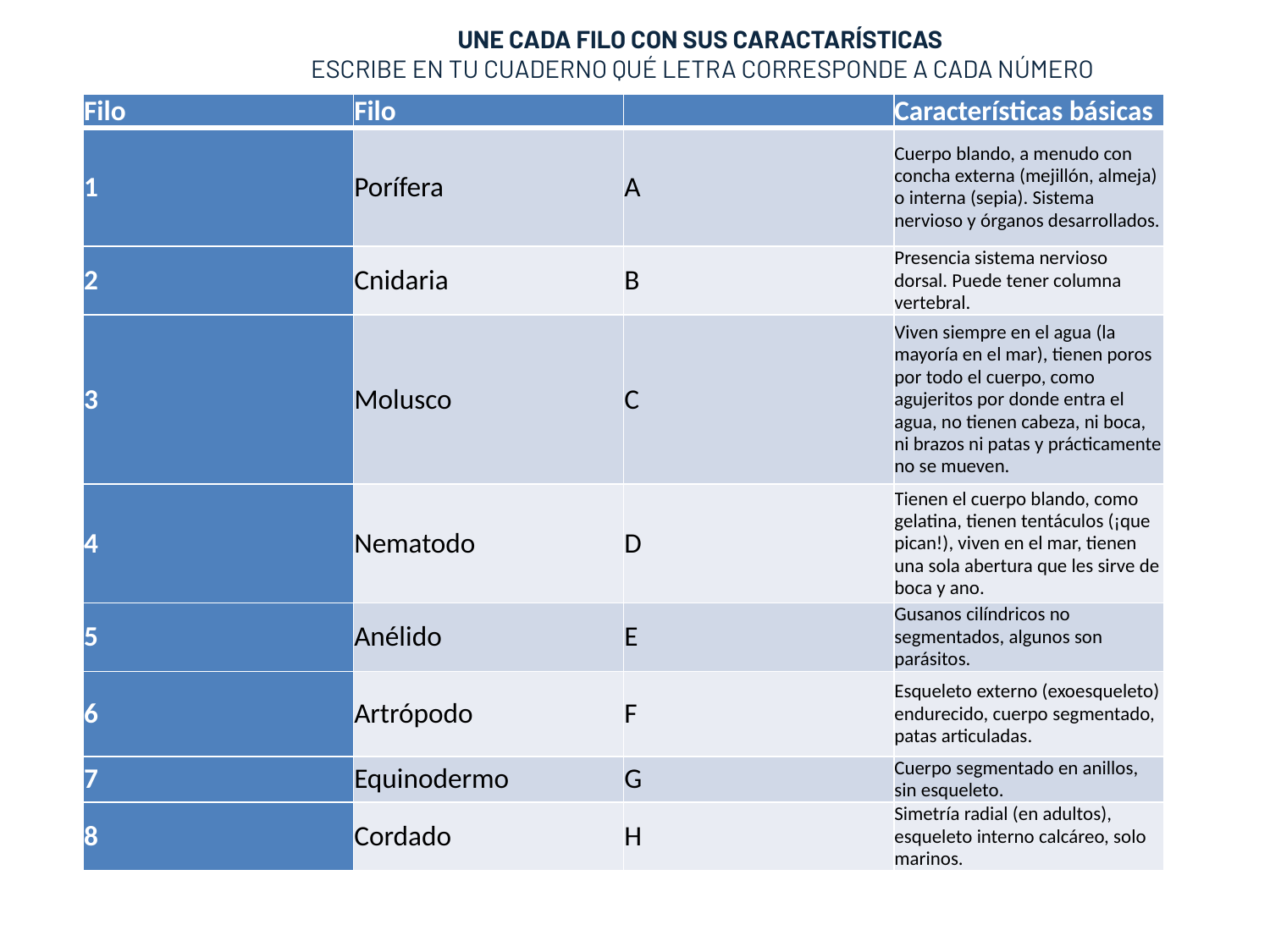

UNE CADA FILO CON SUS CARACTARÍSTICAS
ESCRIBE EN TU CUADERNO QUÉ LETRA CORRESPONDE A CADA NÚMERO
| Filo | Filo |  | Características básicas |
| --- | --- | --- | --- |
| 1 | Porífera | A | Cuerpo blando, a menudo con concha externa (mejillón, almeja) o interna (sepia). Sistema nervioso y órganos desarrollados. |
| 2 | Cnidaria | B | Presencia sistema nervioso dorsal. Puede tener columna vertebral. |
| 3 | Molusco | C | Viven siempre en el agua (la mayoría en el mar), tienen poros por todo el cuerpo, como agujeritos por donde entra el agua, no tienen cabeza, ni boca, ni brazos ni patas y prácticamente no se mueven. |
| 4 | Nematodo | D | Tienen el cuerpo blando, como gelatina, tienen tentáculos (¡que pican!), viven en el mar, tienen una sola abertura que les sirve de boca y ano. |
| 5 | Anélido | E | Gusanos cilíndricos no segmentados, algunos son parásitos. |
| 6 | Artrópodo | F | Esqueleto externo (exoesqueleto) endurecido, cuerpo segmentado, patas articuladas. |
| 7 | Equinodermo | G | Cuerpo segmentado en anillos, sin esqueleto. |
| 8 | Cordado | H | Simetría radial (en adultos), esqueleto interno calcáreo, solo marinos. |